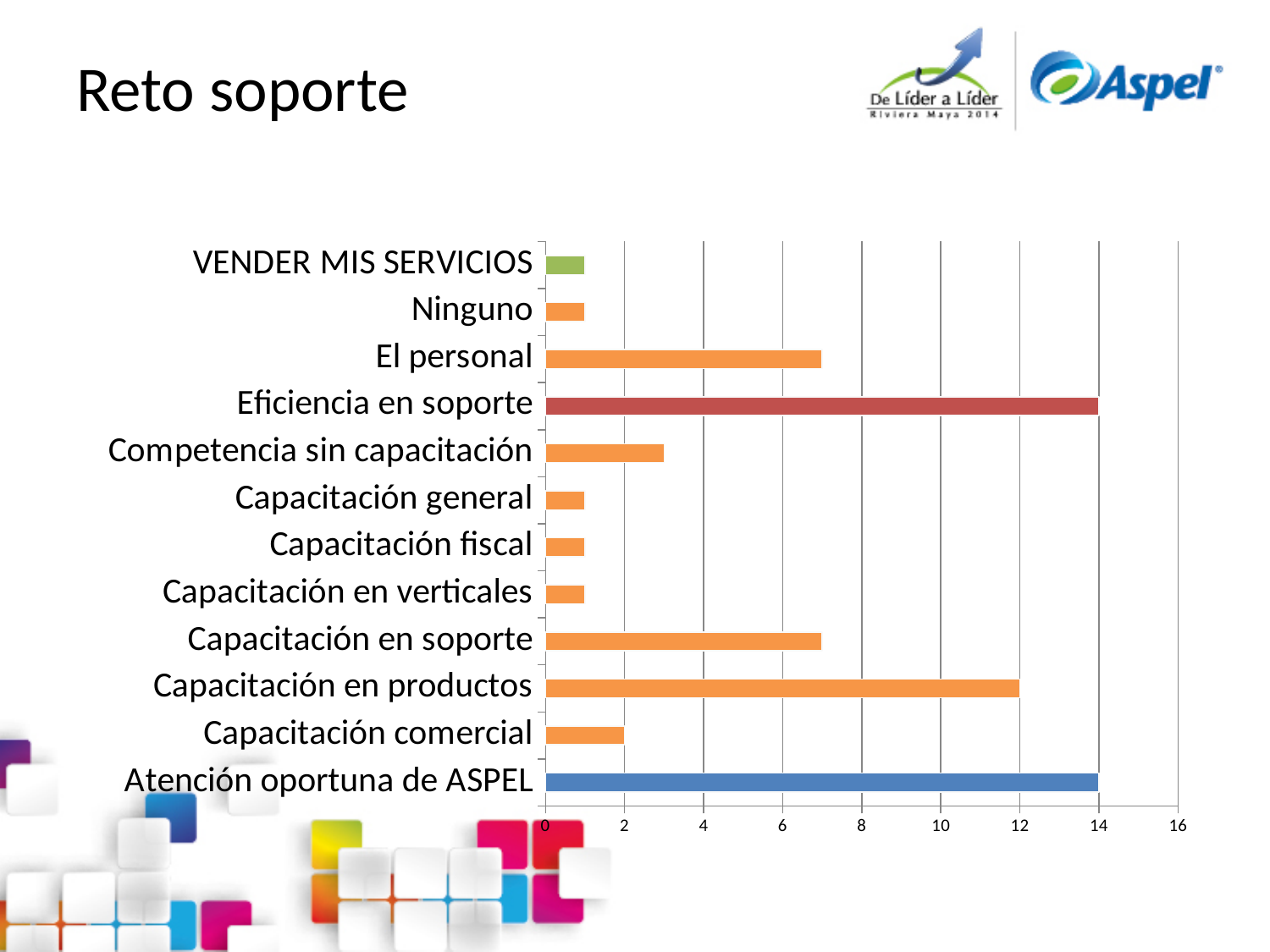

# Reto soporte

### Chart

| Category |  |
|---|---|
| Atención oportuna de ASPEL | 14.0 |
| Capacitación comercial | 2.0 |
| Capacitación en productos | 12.0 |
| Capacitación en soporte | 7.0 |
| Capacitación en verticales | 1.0 |
| Capacitación fiscal | 1.0 |
| Capacitación general | 1.0 |
| Competencia sin capacitación | 3.0 |
| Eficiencia en soporte | 14.0 |
| El personal | 7.0 |
| Ninguno | 1.0 |
| VENDER MIS SERVICIOS | 1.0 |